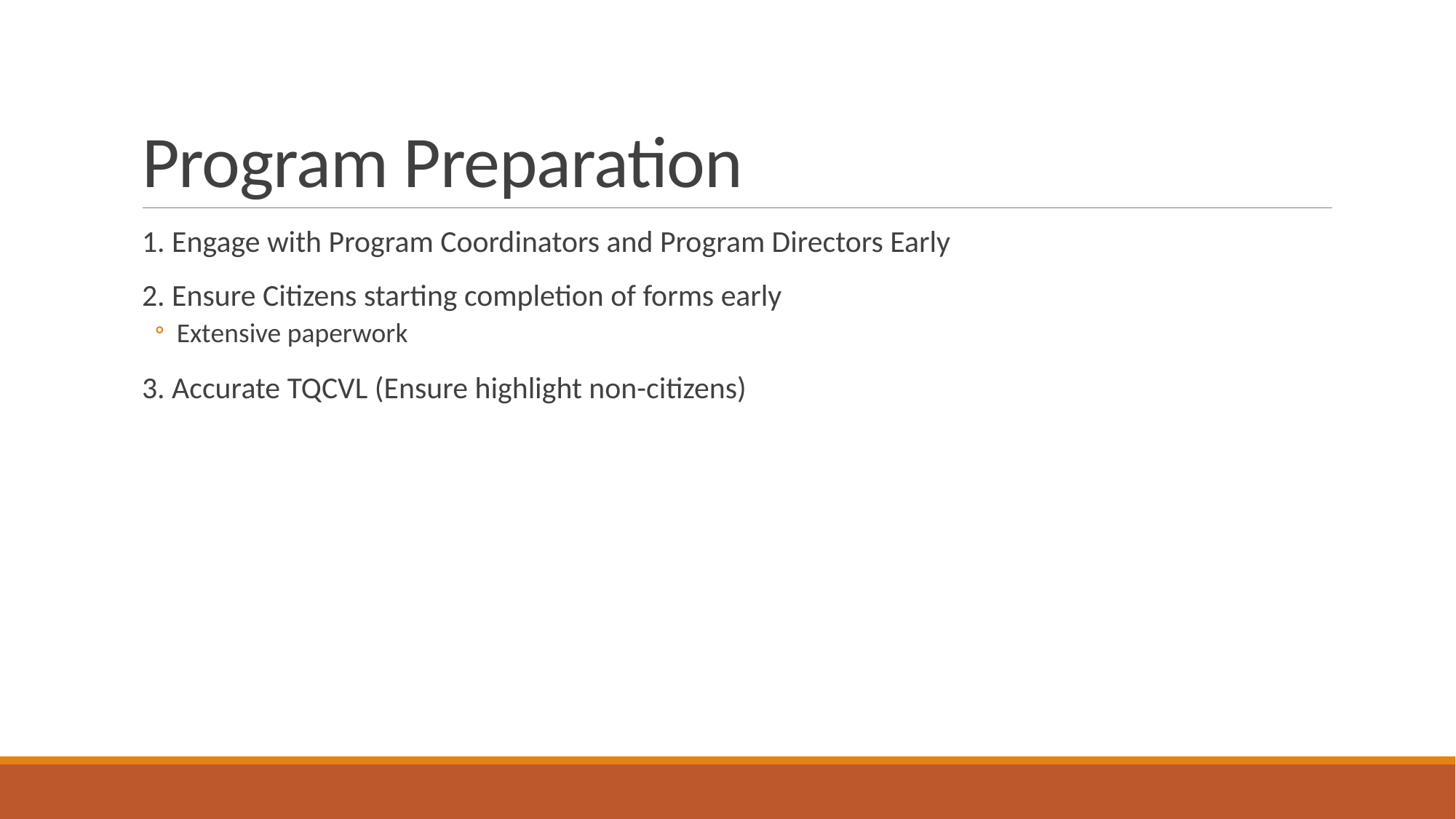

# Program Preparation
1. Engage with Program Coordinators and Program Directors Early
2. Ensure Citizens starting completion of forms early
Extensive paperwork
3. Accurate TQCVL (Ensure highlight non-citizens)